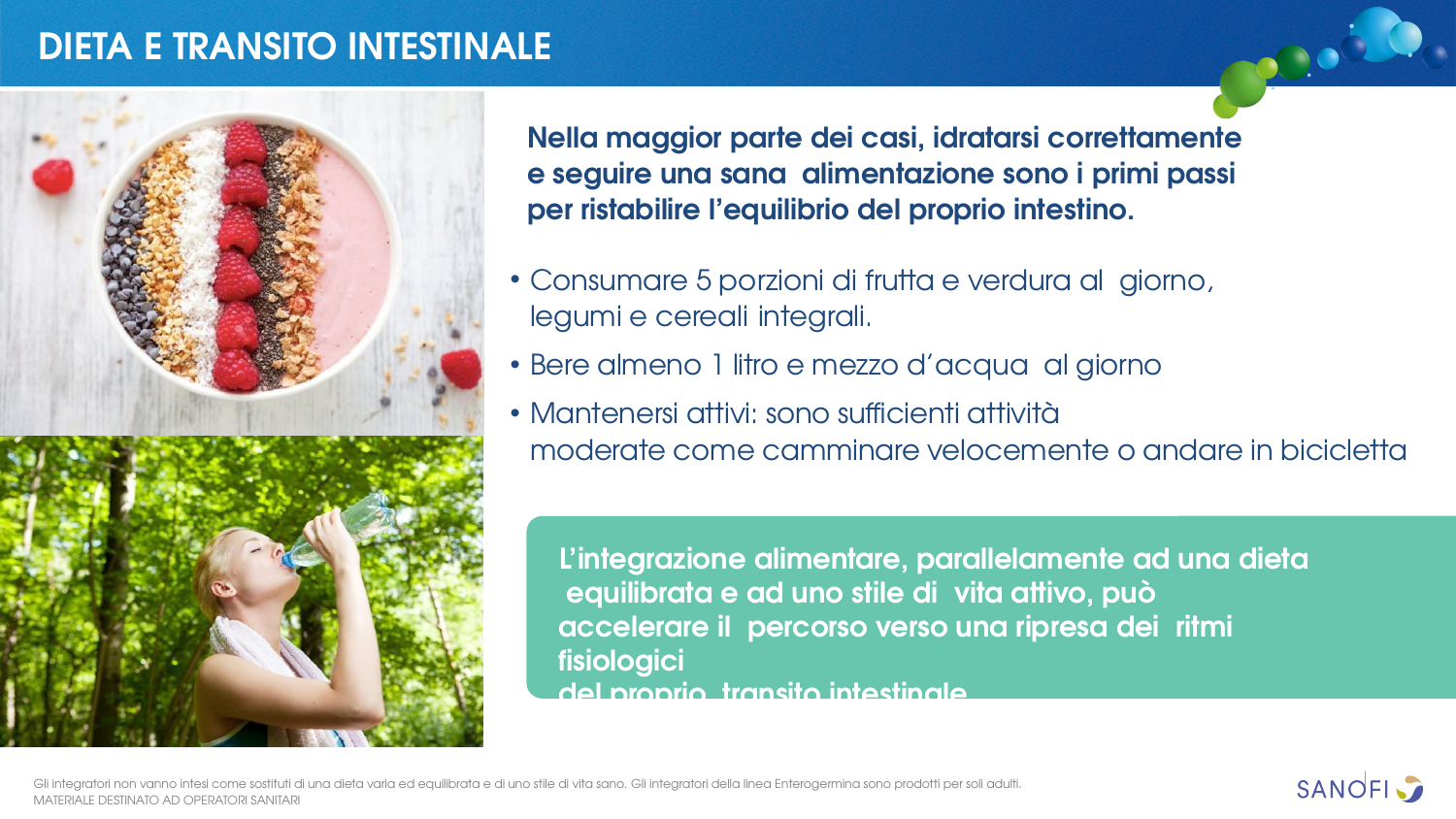

DIETA E TRANSITO INTESTINALE

Nella maggior parte dei casi, idratarsi correttamente
e seguire una sana  alimentazione sono i primi passi
per ristabilire l’equilibrio del proprio intestino.

Consumare 5 porzioni di frutta e verdura al  giorno,
legumi e cereali integrali.
Bere almeno 1 litro e mezzo d’acqua  al giorno
Mantenersi attivi: sono sufficienti attività
moderate come camminare velocemente o andare in bicicletta

L’integrazione alimentare, parallelamente ad una dieta  equilibrata e ad uno stile di  vita attivo, può accelerare il  percorso verso una ripresa dei  ritmi fisiologici
del proprio  transito intestinale.